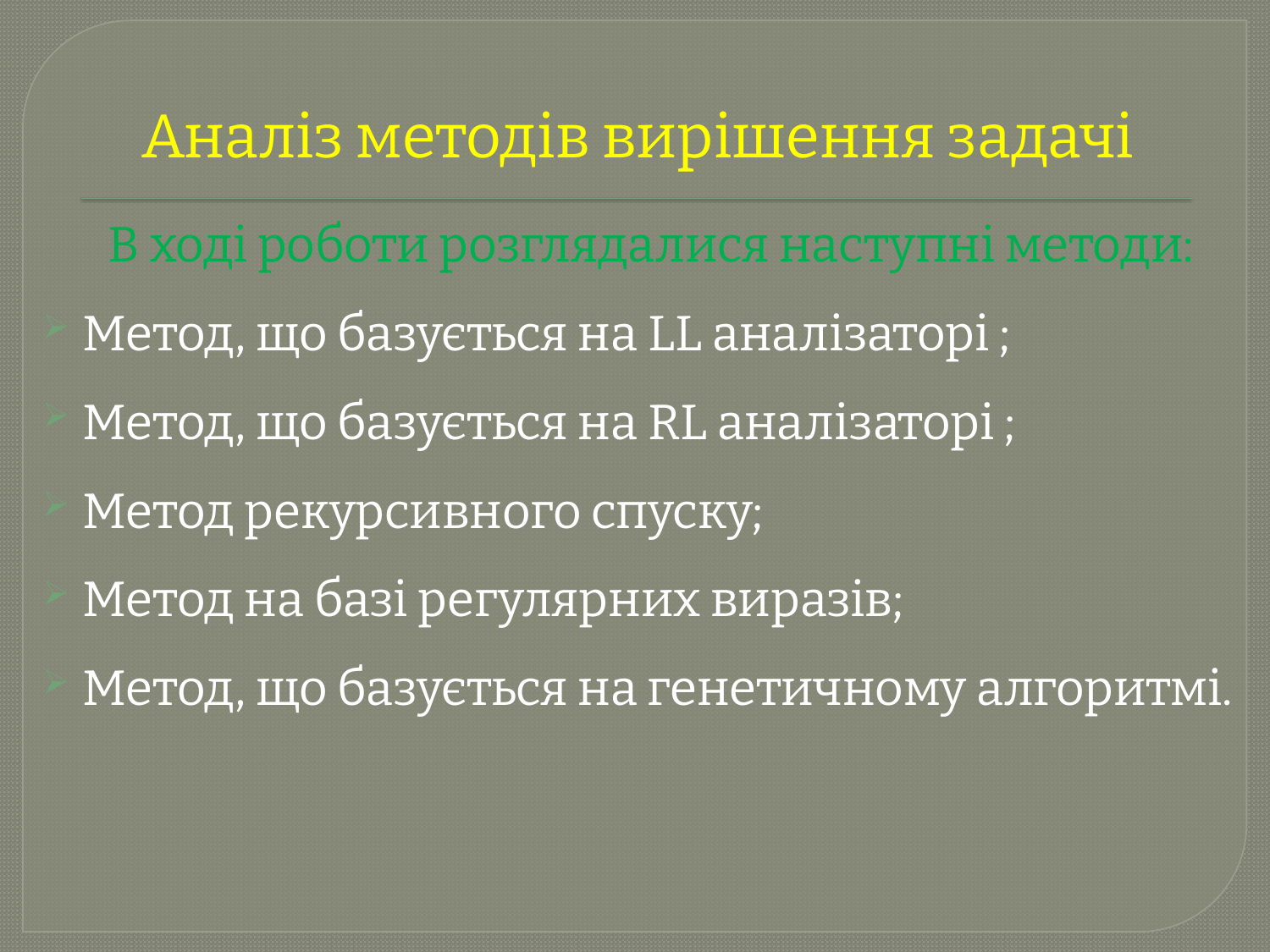

# Аналіз методів вирішення задачі
В ході роботи розглядалися наступні методи:
Метод, що базується на LL аналізаторі ;
Метод, що базується на RL аналізаторі ;
Метод рекурсивного спуску;
Метод на базі регулярних виразів;
Метод, що базується на генетичному алгоритмі.